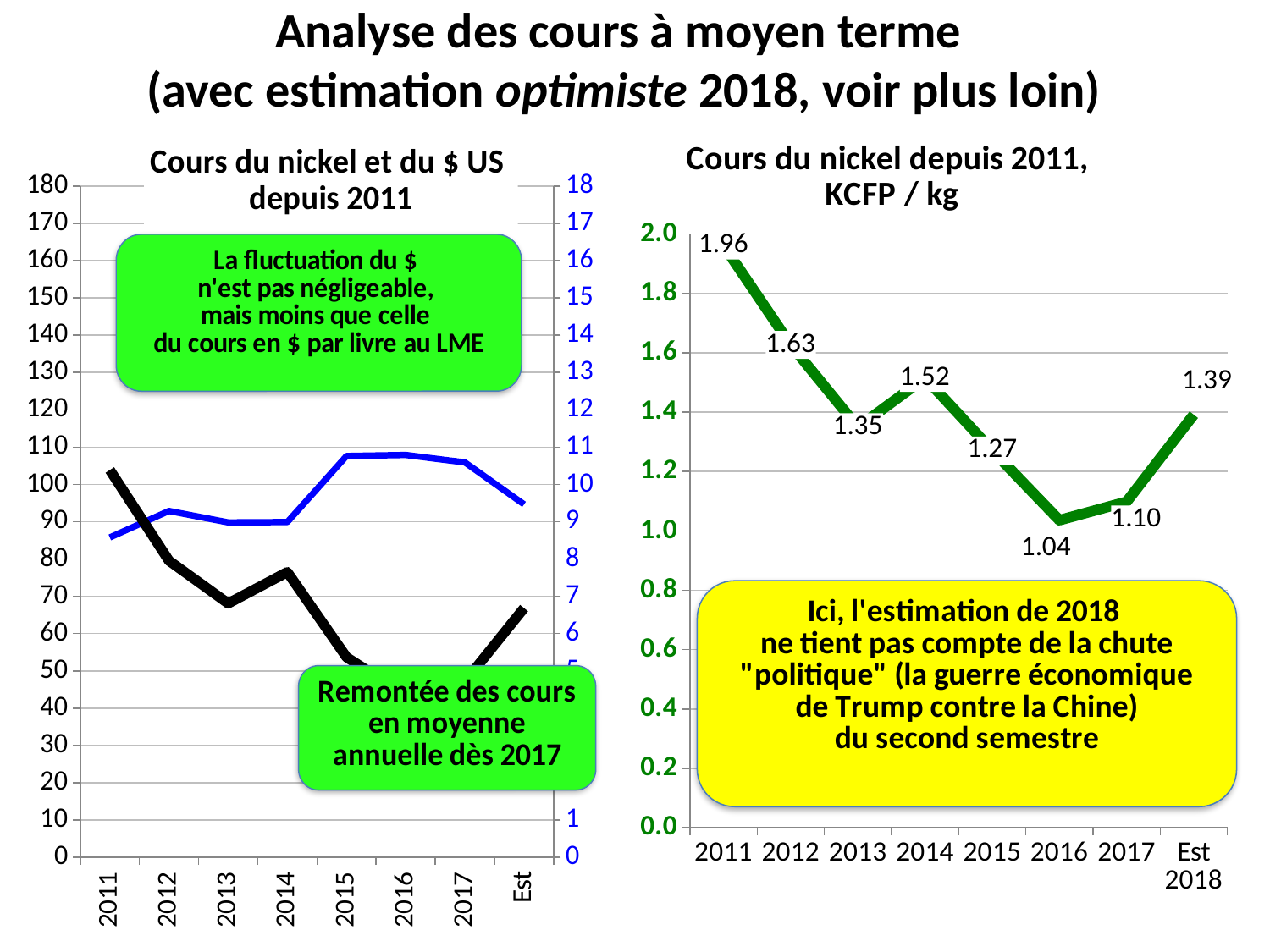

# Analyse des cours à moyen terme (avec estimation optimiste 2018, voir plus loin)

### Chart: Cours du nickel et du $ US
depuis 2011

| Category |  | US$ en CFP) | Ni, USD/Lb |
|---|---|---|---|
| 2011 | None | 85.78287056947062 | 10.38696611536352 |
| 2012 | None | 92.88731950828048 | 7.953177146242584 |
| 2013 | None | 89.82914030794193 | 6.809063347023272 |
| 2014 | None | 89.92557192867314 | 7.649887787011681 |
| 2015 | None | 107.6298863638904 | 5.366175809457712 |
| 2016 | None | 107.9028859534745 | 4.351332300829725 |
| 2017 | None | 105.899477514562 | 4.715033580529662 |
| Est 2018 | None | 94.66520677018835 | 6.68327242872075 |

### Chart: Cours du nickel depuis 2011,
KCFP / kg

| Category | Prix du nickel (F.CFP/kg) |
|---|---|
| 2011 | 1.961222054673764 |
| 2012 | 1.626435933051221 |
| 2013 | 1.349220276905606 |
| 2014 | 1.515282882914208 |
| 2015 | 1.271034665919126 |
| 2016 | 1.03626022574163 |
| 2017 | 1.09827291925942 |
| Est 2018 | 1.391330731362373 |